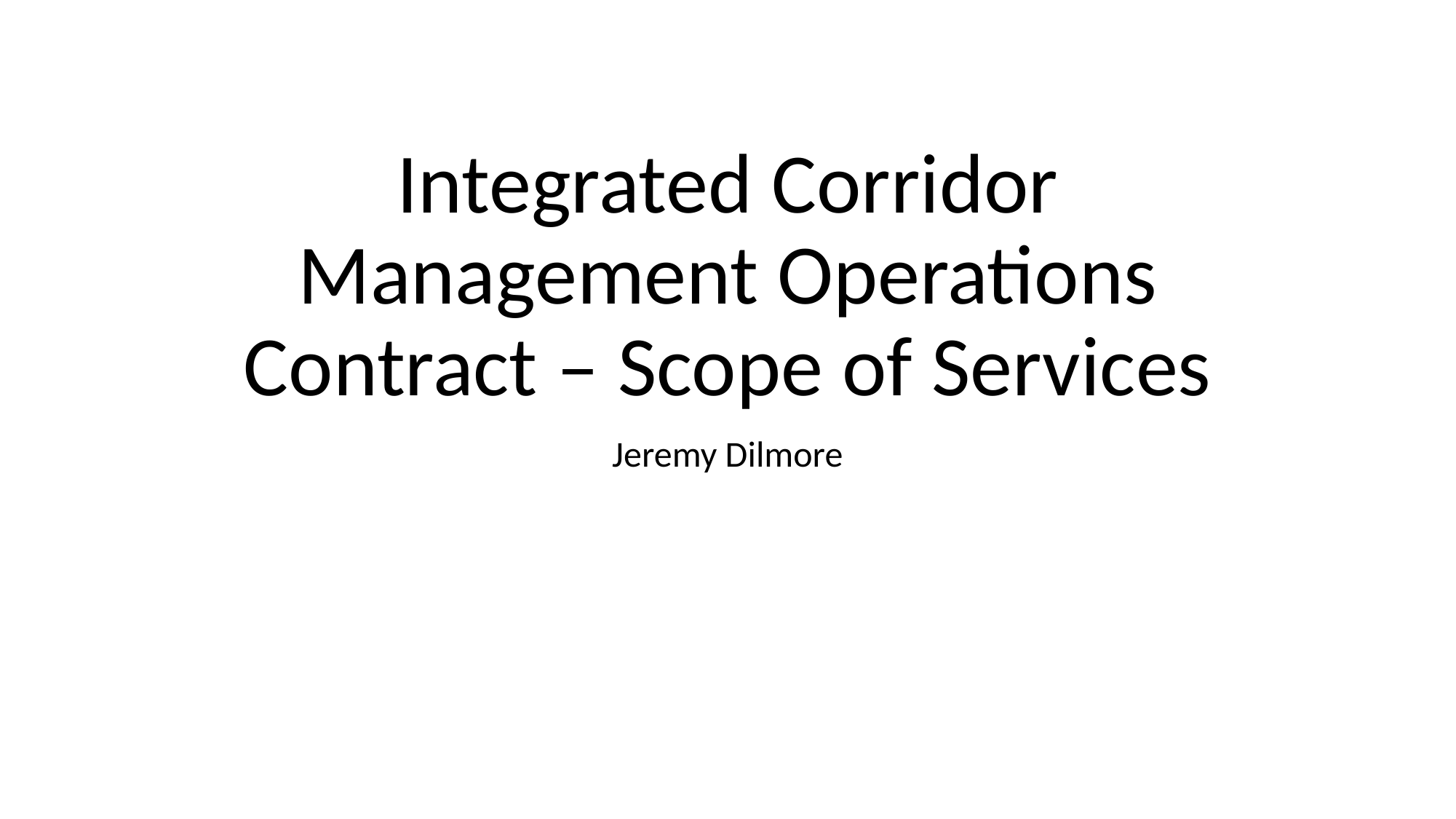

# Integrated Corridor Management Operations Contract – Scope of Services
Jeremy Dilmore